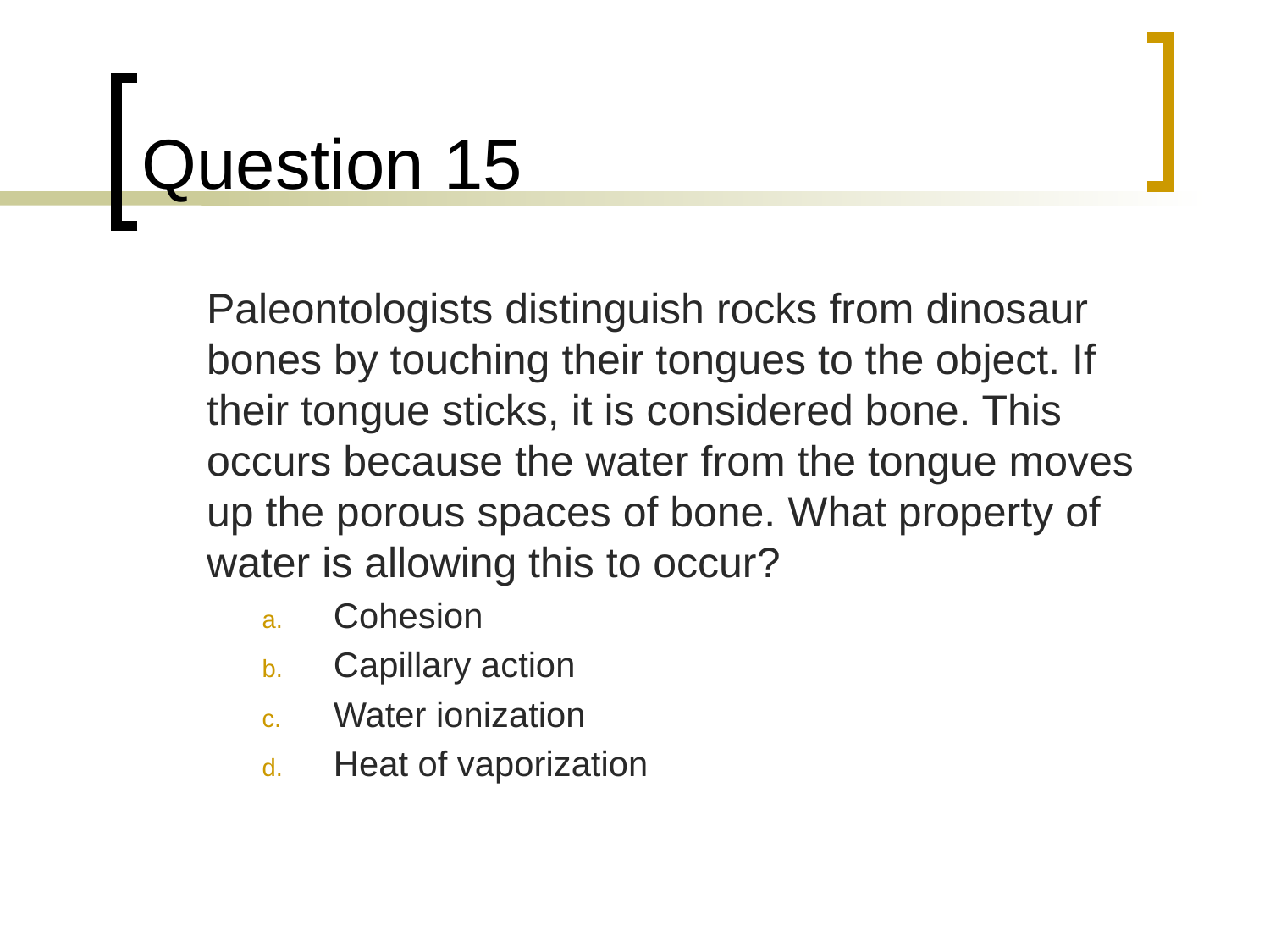

# Question 15
	Paleontologists distinguish rocks from dinosaur bones by touching their tongues to the object. If their tongue sticks, it is considered bone. This occurs because the water from the tongue moves up the porous spaces of bone. What property of water is allowing this to occur?
Cohesion
Capillary action
Water ionization
Heat of vaporization